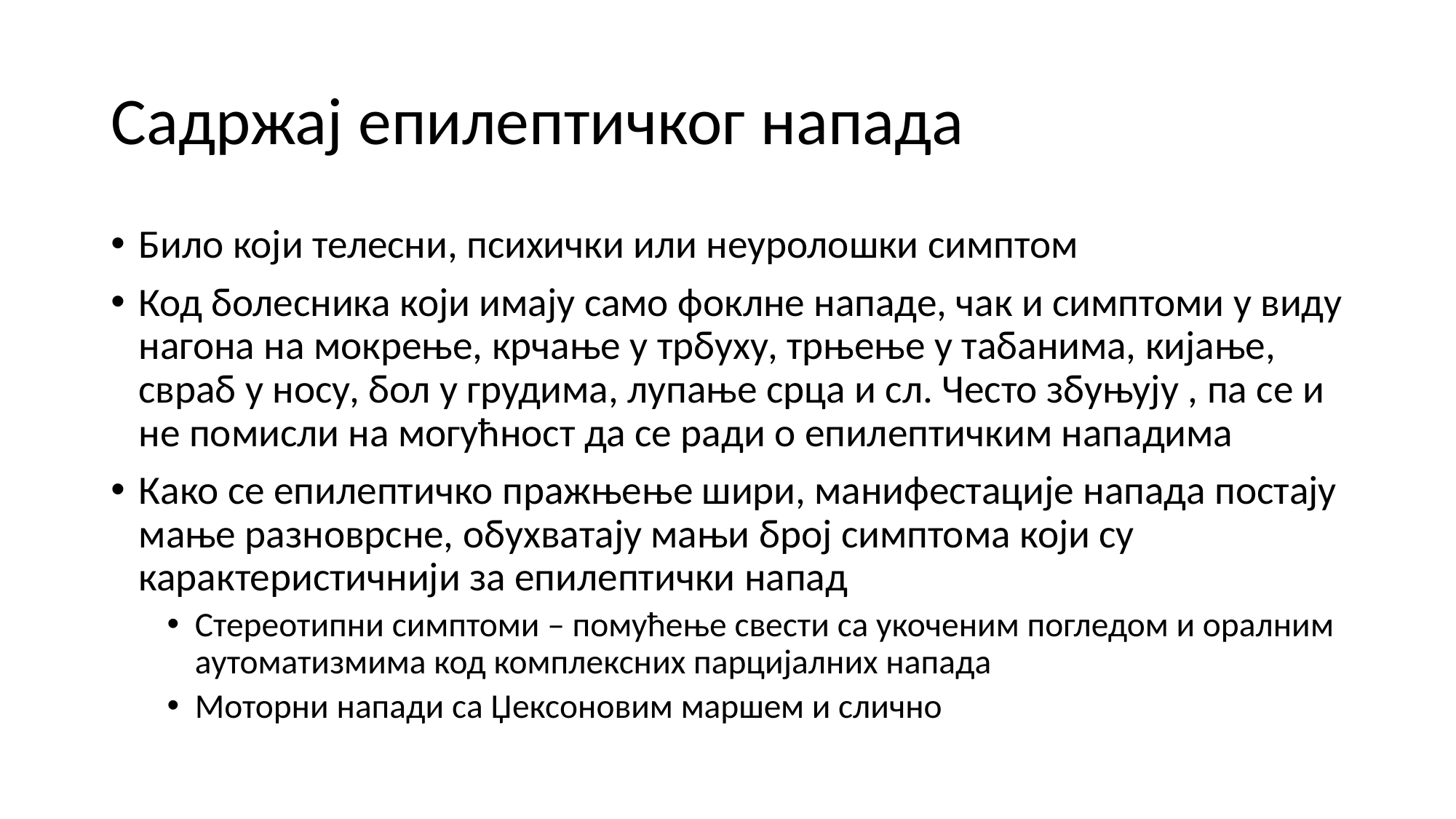

# Садржај епилептичког напада
Било који телесни, психички или неуролошки симптом
Код болесника који имају само фоклне нападе, чак и симптоми у виду нагона на мокрење, крчање у трбуху, трњење у табанима, кијање, свраб у носу, бол у грудима, лупање срца и сл. Често збуњују , па се и не помисли на могућност да се ради о епилептичким нападима
Како се епилептичко пражњење шири, манифестације напада постају мање разноврсне, обухватају мањи број симптома који су карактеристичнији за епилептички напад
Стереотипни симптоми – помућење свести са укоченим погледом и оралним аутоматизмима код комплексних парцијалних напада
Моторни напади са Џексоновим маршем и слично